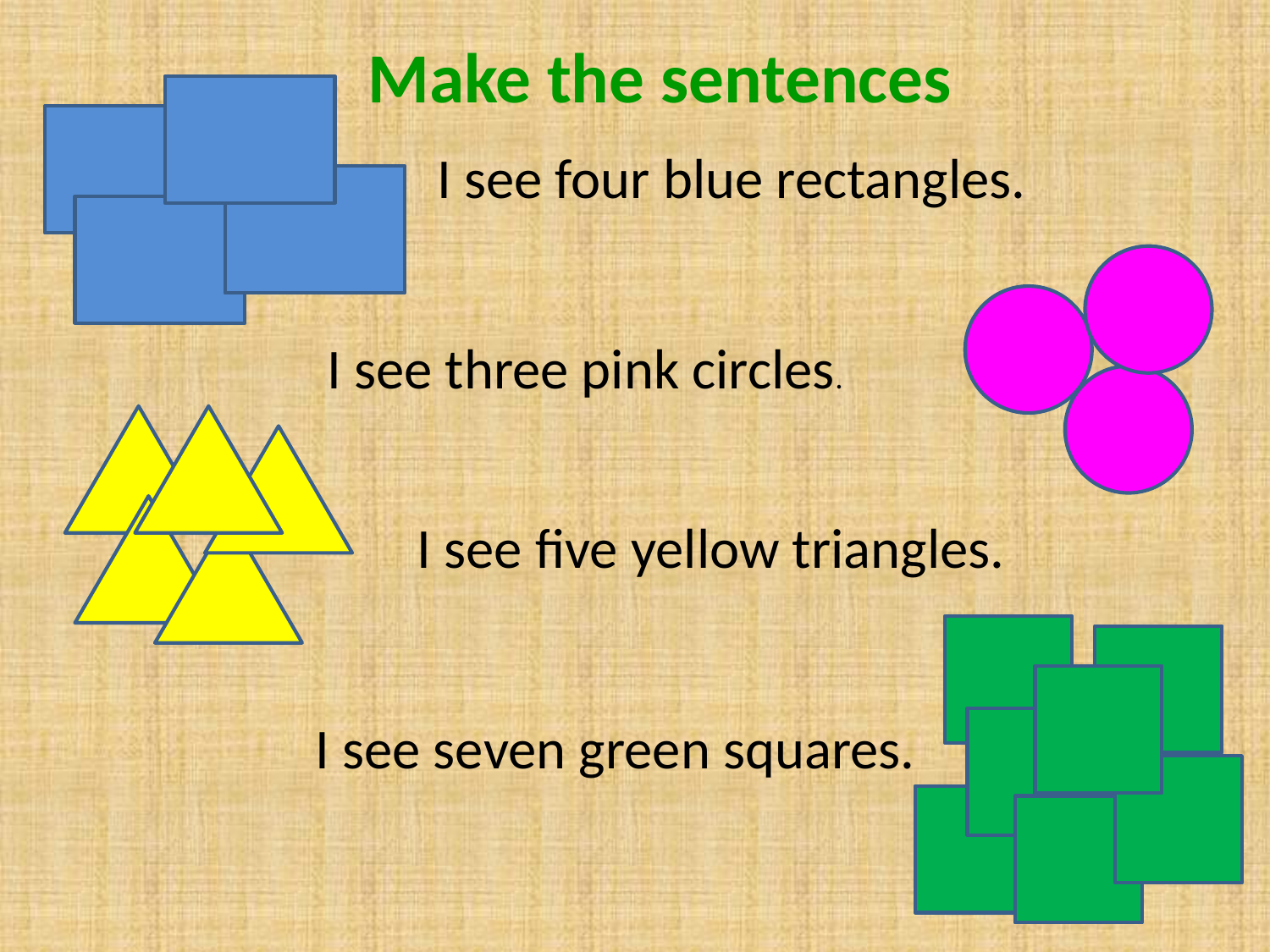

Make the sentences

I see four blue rectangles.

I see three pink circles.

I see five yellow triangles.

   I see seven green squares.